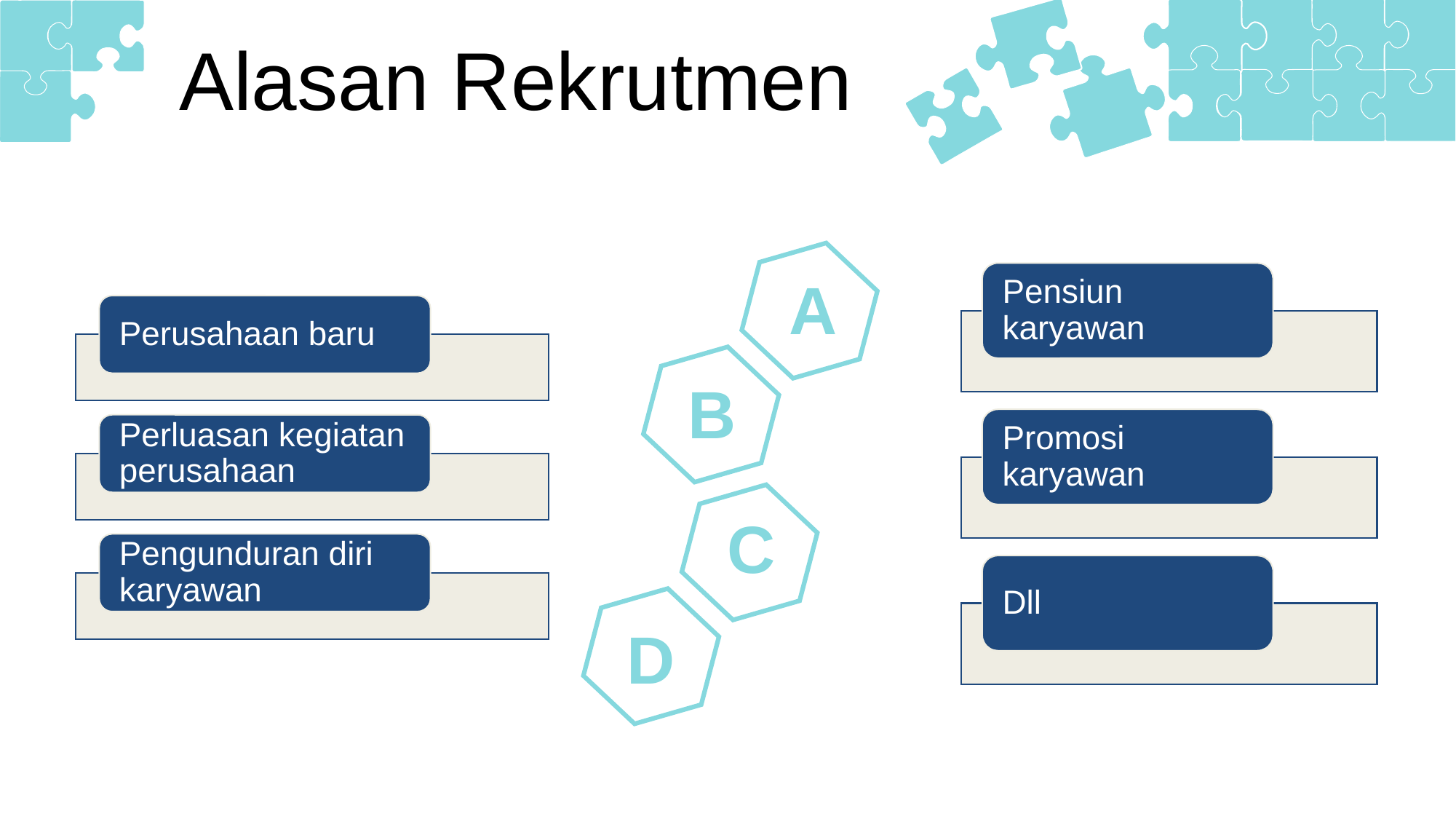

Alasan Rekrutmen
Perusahaan baru
Perluasan kegiatan perusahaan
Pengunduran diri karyawan

A
Pensiun karyawan
Promosi karyawan
Dll
B
C
D